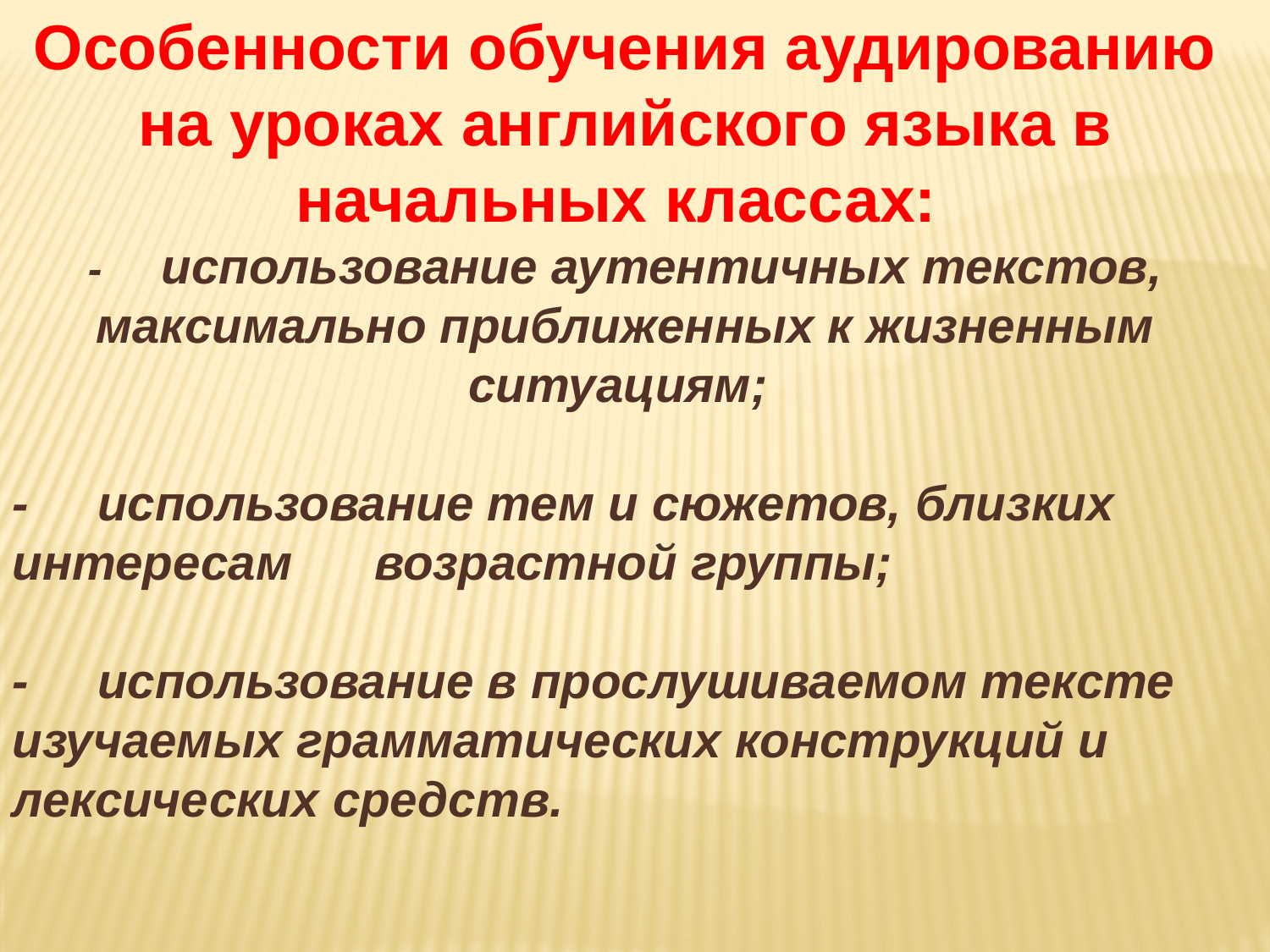

Особенности обучения аудированию на уроках английского языка в начальных классах:
-     использование аутентичных текстов, максимально приближенных к жизненным ситуациям;
-     использование тем и сюжетов, близких интересам      возрастной группы;
-     использование в прослушиваемом тексте изучаемых грамматических конструкций и лексических средств.